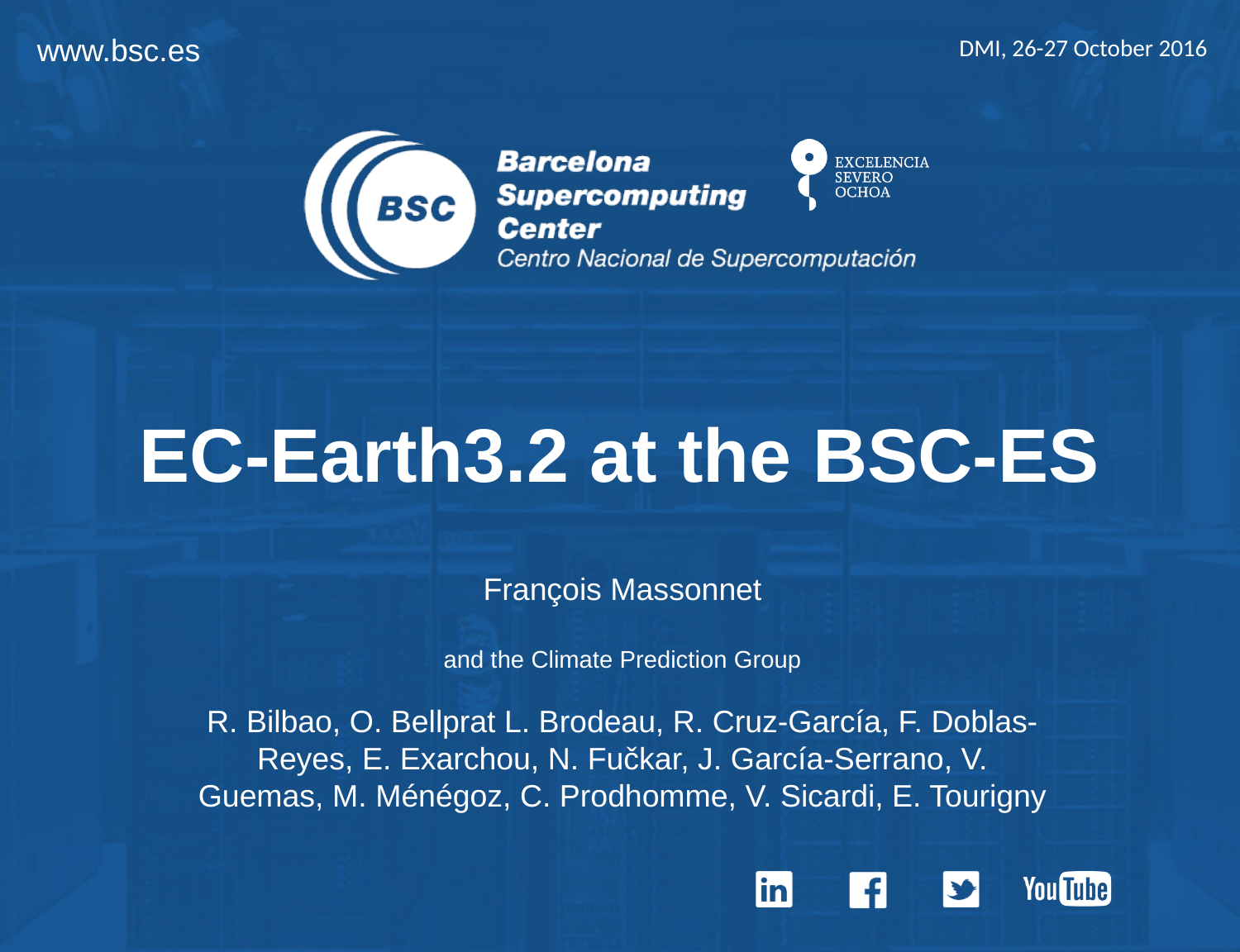

DMI, 26-27 October 2016
EC-Earth3.2 at the BSC-ES

François Massonnet

and the Climate Prediction Group

R. Bilbao, O. Bellprat L. Brodeau, R. Cruz-García, F. Doblas-Reyes, E. Exarchou, N. Fučkar, J. García-Serrano, V. Guemas, M. Ménégoz, C. Prodhomme, V. Sicardi, E. Tourigny